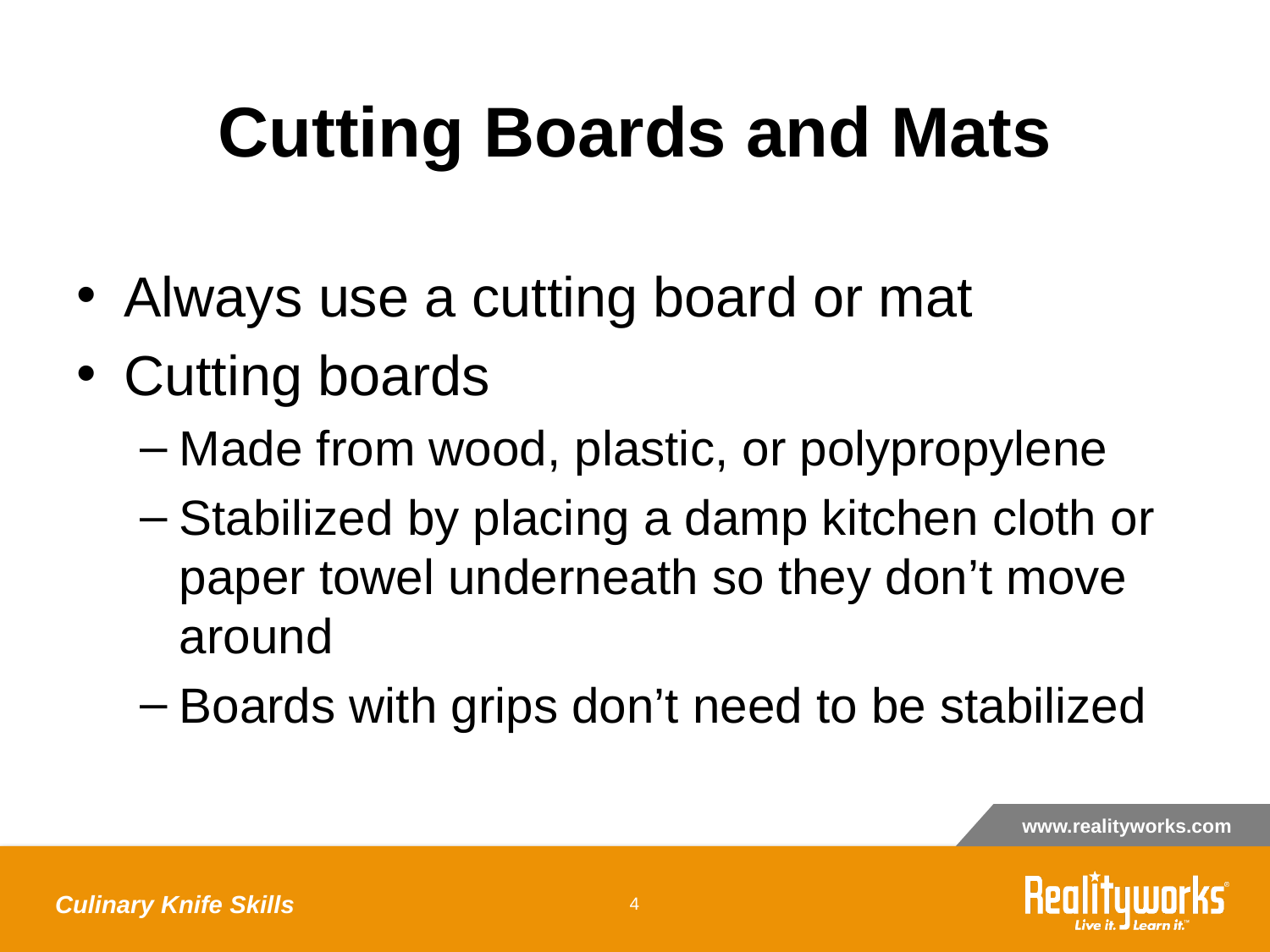

# Cutting Boards and Mats
Always use a cutting board or mat
Cutting boards
Made from wood, plastic, or polypropylene
Stabilized by placing a damp kitchen cloth or paper towel underneath so they don’t move around
Boards with grips don’t need to be stabilized

Culinary Knife Skills
4